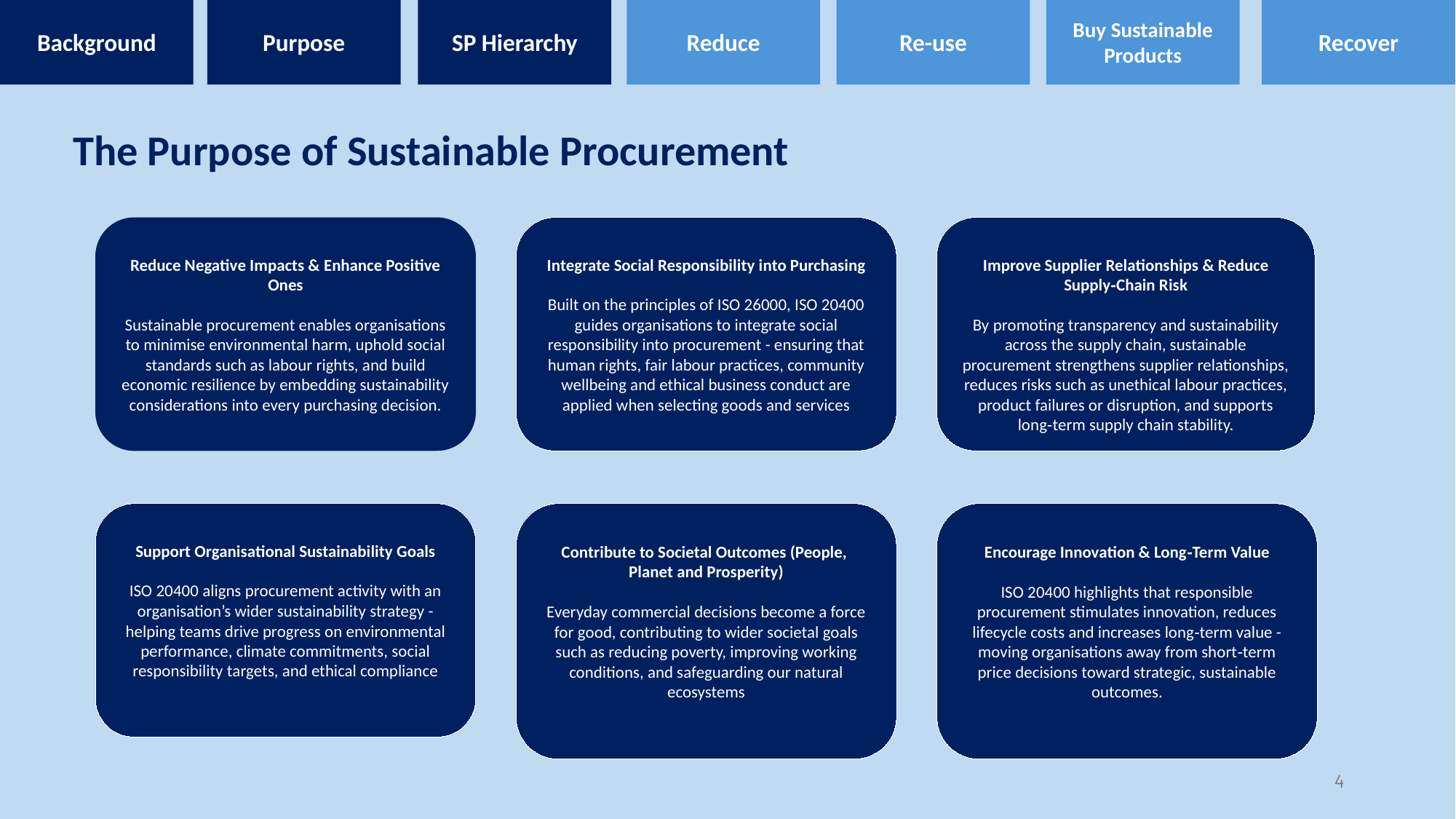

Background
Purpose
SP Hierarchy
Reduce
Re-use
Buy Sustainable Products
Recover
# The Purpose of Sustainable Procurement
Improve Supplier Relationships & Reduce Supply‑Chain Risk

By promoting transparency and sustainability across the supply chain, sustainable procurement strengthens supplier relationships, reduces risks such as unethical labour practices, product failures or disruption, and supports long‑term supply chain stability.
Integrate Social Responsibility into Purchasing
Built on the principles of ISO 26000, ISO 20400 guides organisations to integrate social responsibility into procurement - ensuring that human rights, fair labour practices, community wellbeing and ethical business conduct are applied when selecting goods and services
Reduce Negative Impacts & Enhance Positive Ones
Sustainable procurement enables organisations to minimise environmental harm, uphold social standards such as labour rights, and build economic resilience by embedding sustainability considerations into every purchasing decision.
Support Organisational Sustainability Goals
ISO 20400 aligns procurement activity with an organisation’s wider sustainability strategy - helping teams drive progress on environmental performance, climate commitments, social responsibility targets, and ethical compliance

Contribute to Societal Outcomes (People,  Planet and Prosperity)

Everyday commercial decisions become a force for good, contributing to wider societal goals such as reducing poverty, improving working conditions, and safeguarding our natural ecosystems

Encourage Innovation & Long‑Term Value
ISO 20400 highlights that responsible procurement stimulates innovation, reduces lifecycle costs and increases long‑term value -moving organisations away from short‑term price decisions toward strategic, sustainable outcomes.

4